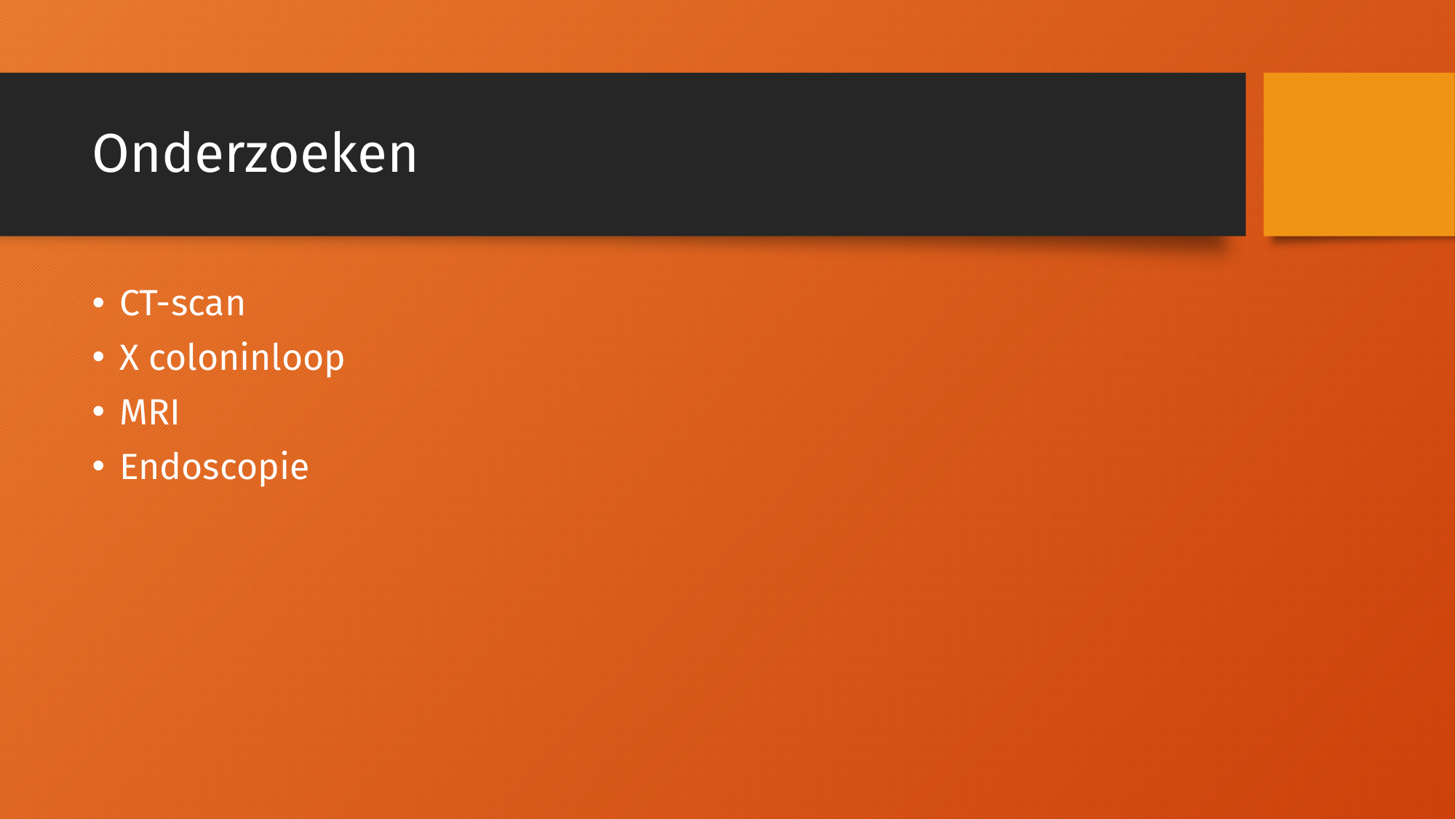

# Onderzoeken
CT-scan
X coloninloop
MRI
Endoscopie